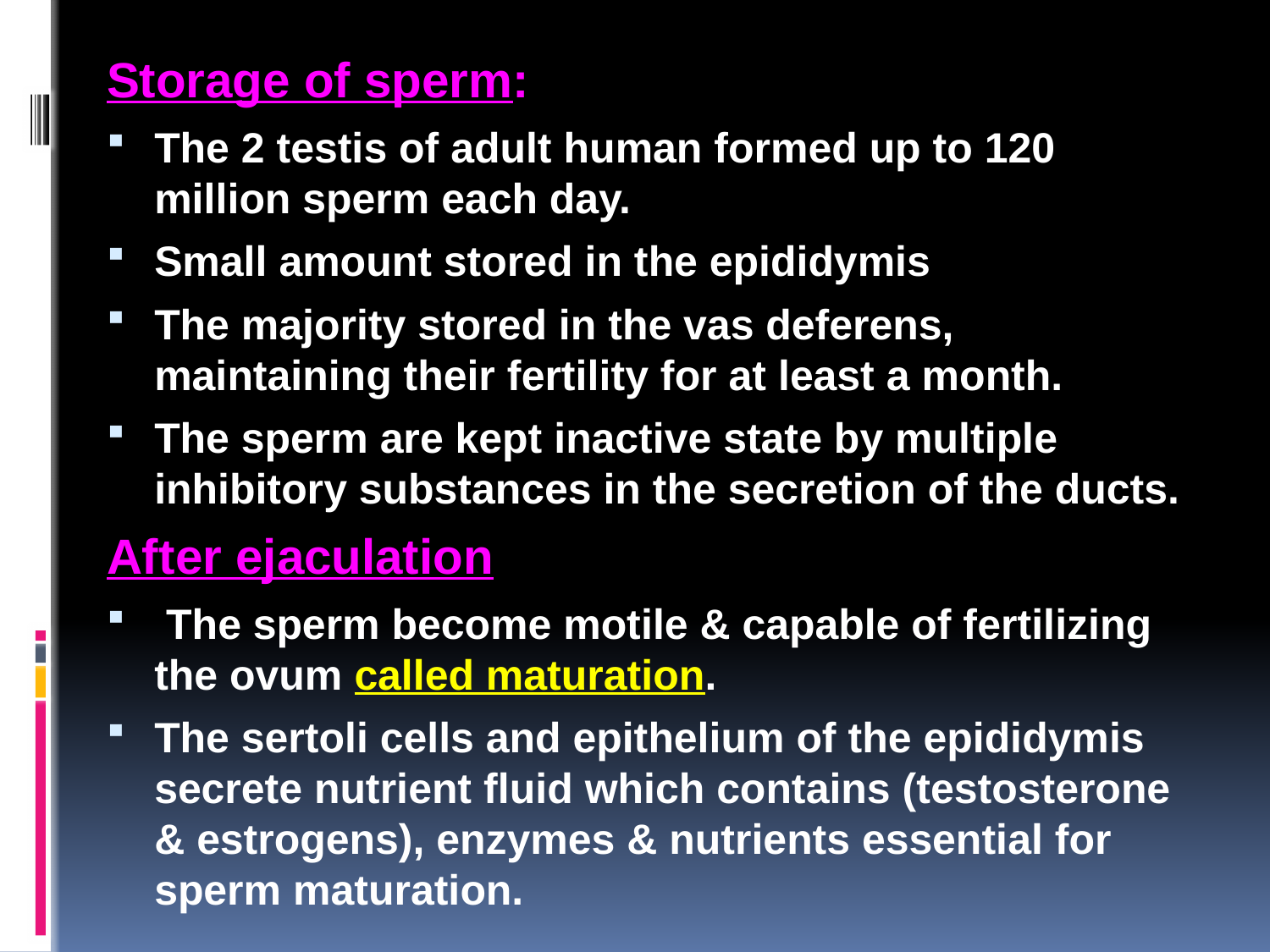

Storage of sperm:
The 2 testis of adult human formed up to 120 million sperm each day.
Small amount stored in the epididymis
The majority stored in the vas deferens, maintaining their fertility for at least a month.
The sperm are kept inactive state by multiple inhibitory substances in the secretion of the ducts.
After ejaculation
 The sperm become motile & capable of fertilizing the ovum called maturation.
The sertoli cells and epithelium of the epididymis secrete nutrient fluid which contains (testosterone & estrogens), enzymes & nutrients essential for sperm maturation.